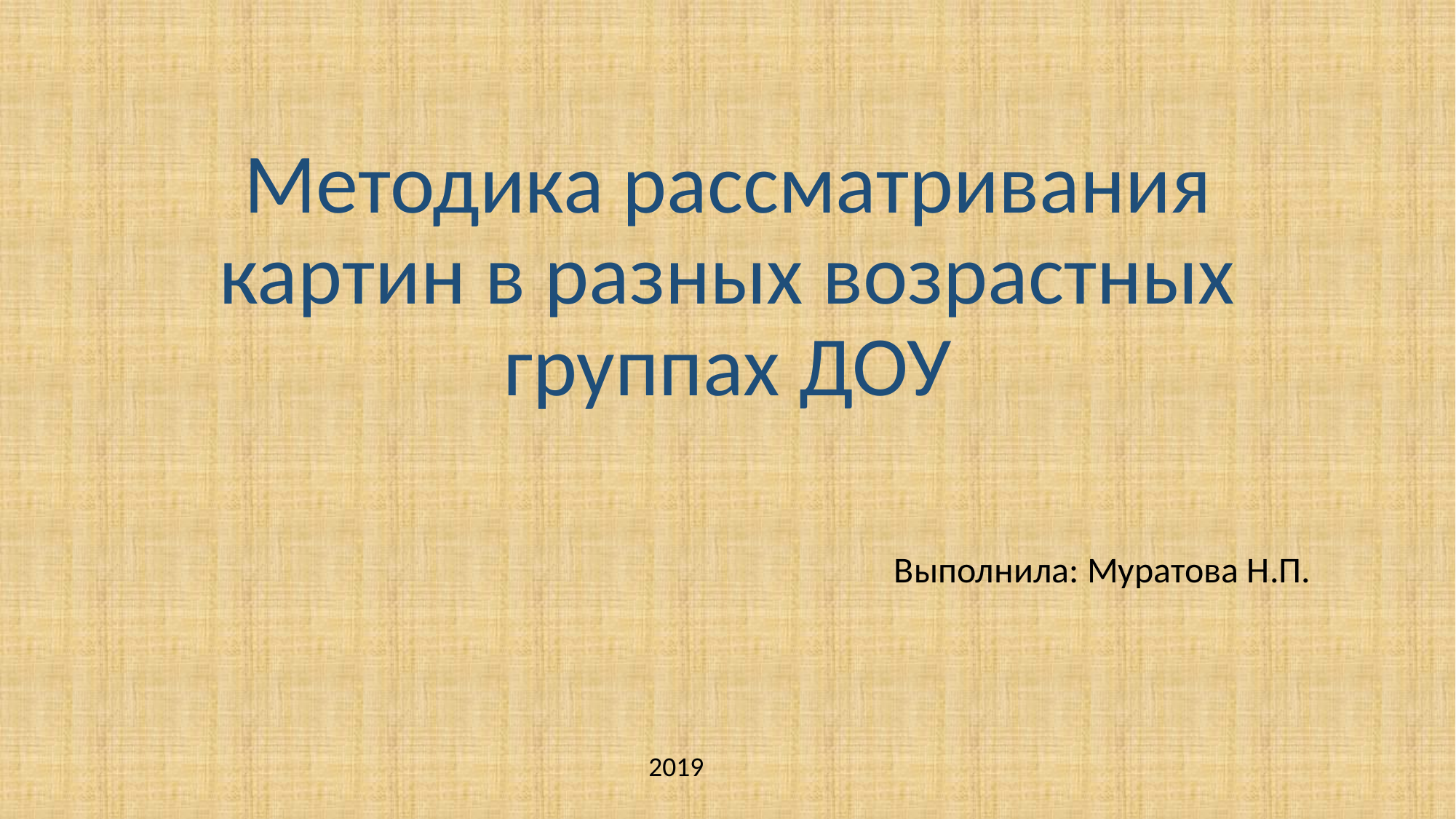

# Методика рассматривания картин в разных возрастных группах ДОУ
Выполнила: Муратова Н.П.
2019